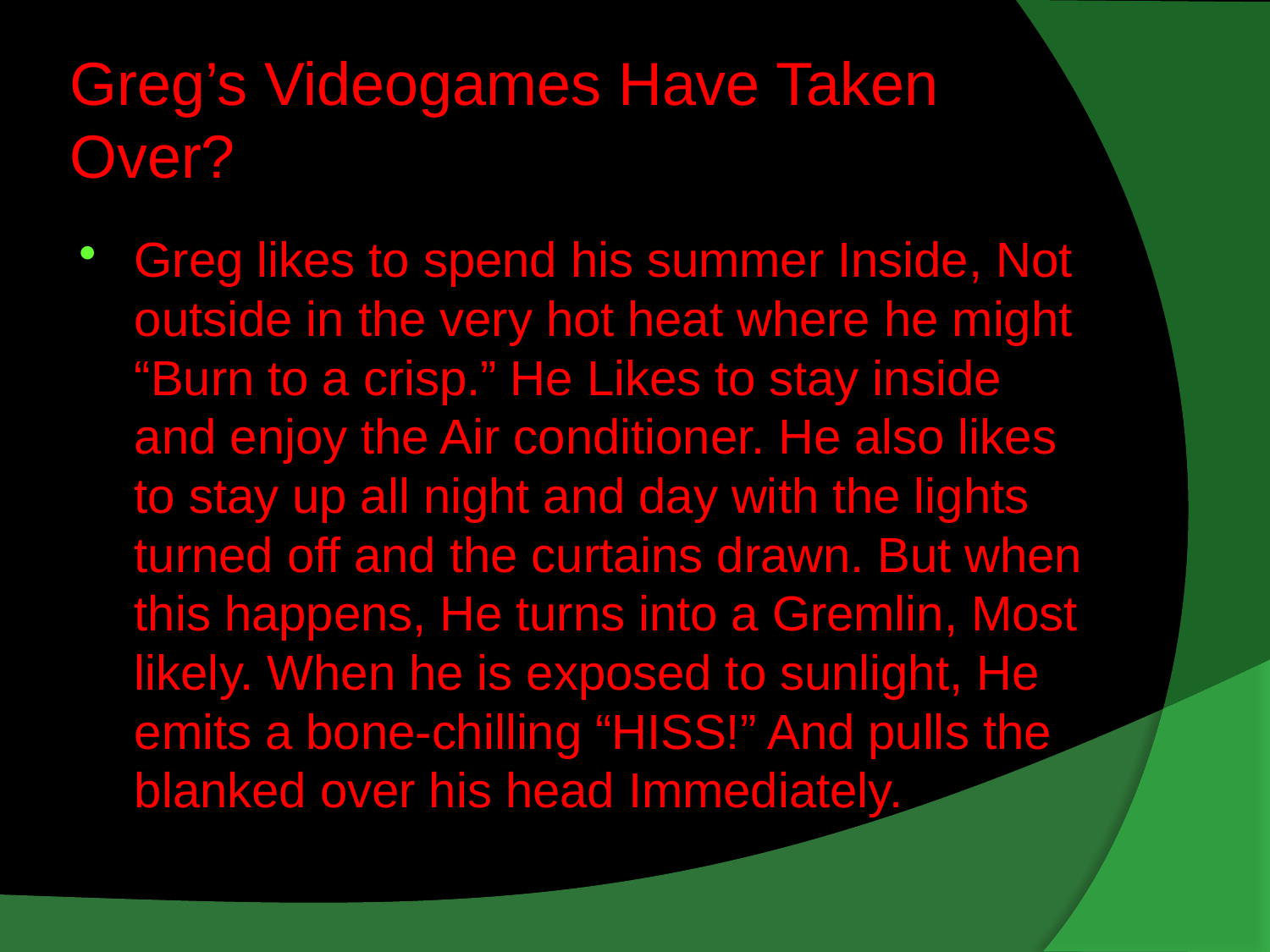

# Greg’s Videogames Have Taken Over?
Greg likes to spend his summer Inside, Not outside in the very hot heat where he might “Burn to a crisp.” He Likes to stay inside and enjoy the Air conditioner. He also likes to stay up all night and day with the lights turned off and the curtains drawn. But when this happens, He turns into a Gremlin, Most likely. When he is exposed to sunlight, He emits a bone-chilling “HISS!” And pulls the blanked over his head Immediately.